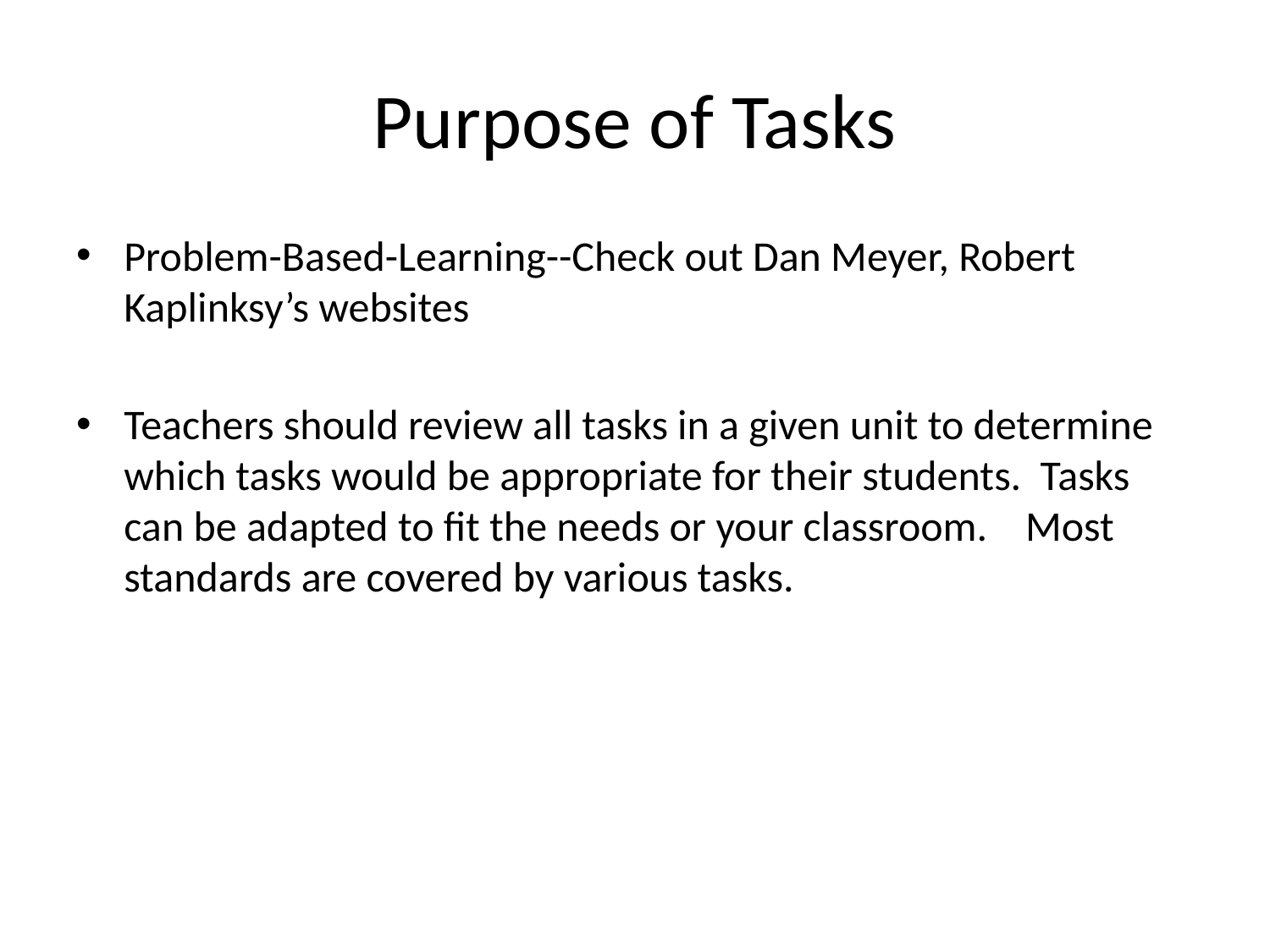

# Purpose of Tasks
Problem-Based-Learning--Check out Dan Meyer, Robert Kaplinksy’s websites

Teachers should review all tasks in a given unit to determine which tasks would be appropriate for their students.  Tasks can be adapted to fit the needs or your classroom.    Most standards are covered by various tasks.